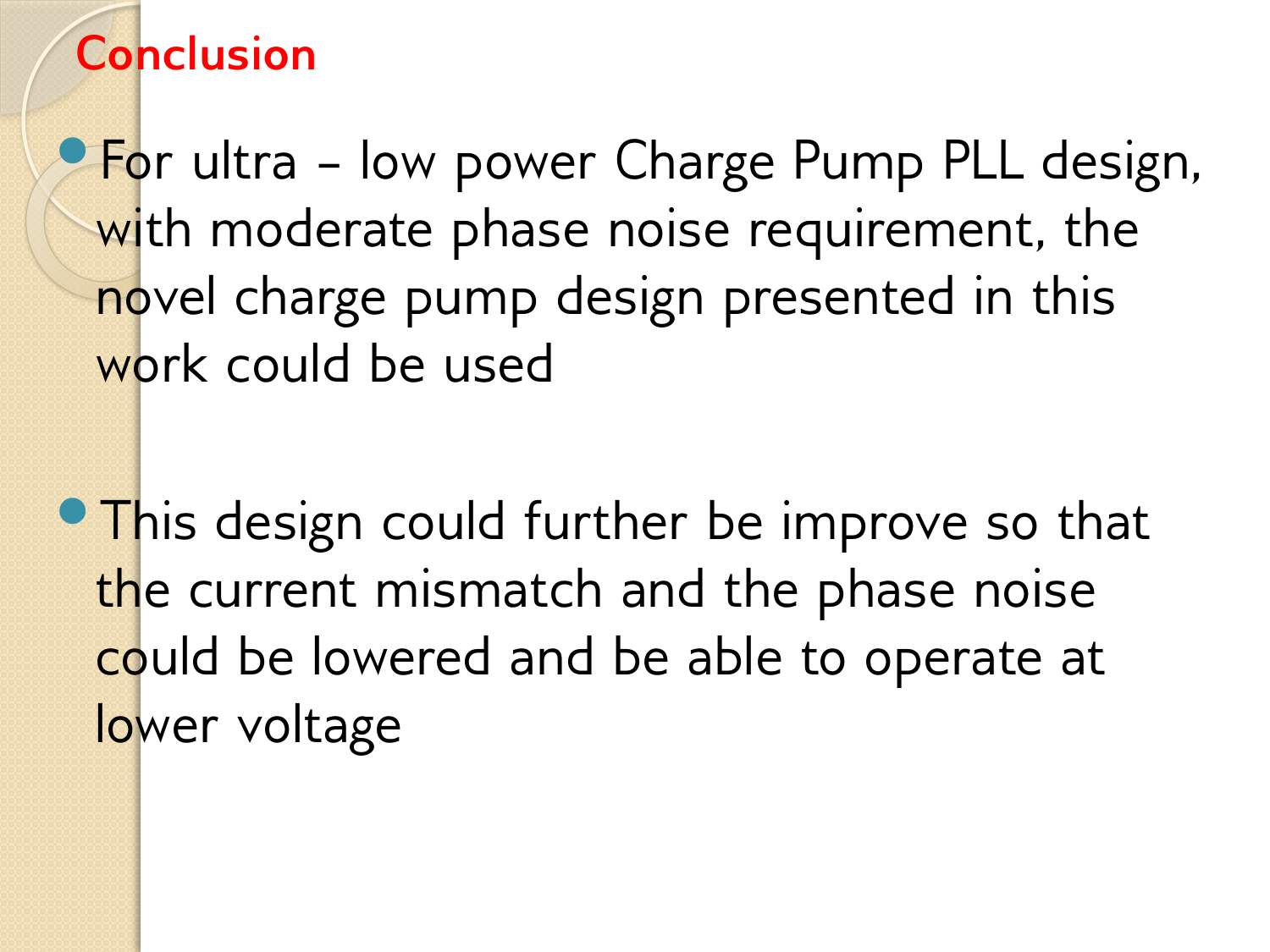

# Conclusion
For ultra – low power Charge Pump PLL design, with moderate phase noise requirement, the novel charge pump design presented in this work could be used

This design could further be improve so that the current mismatch and the phase noise could be lowered and be able to operate at lower voltage